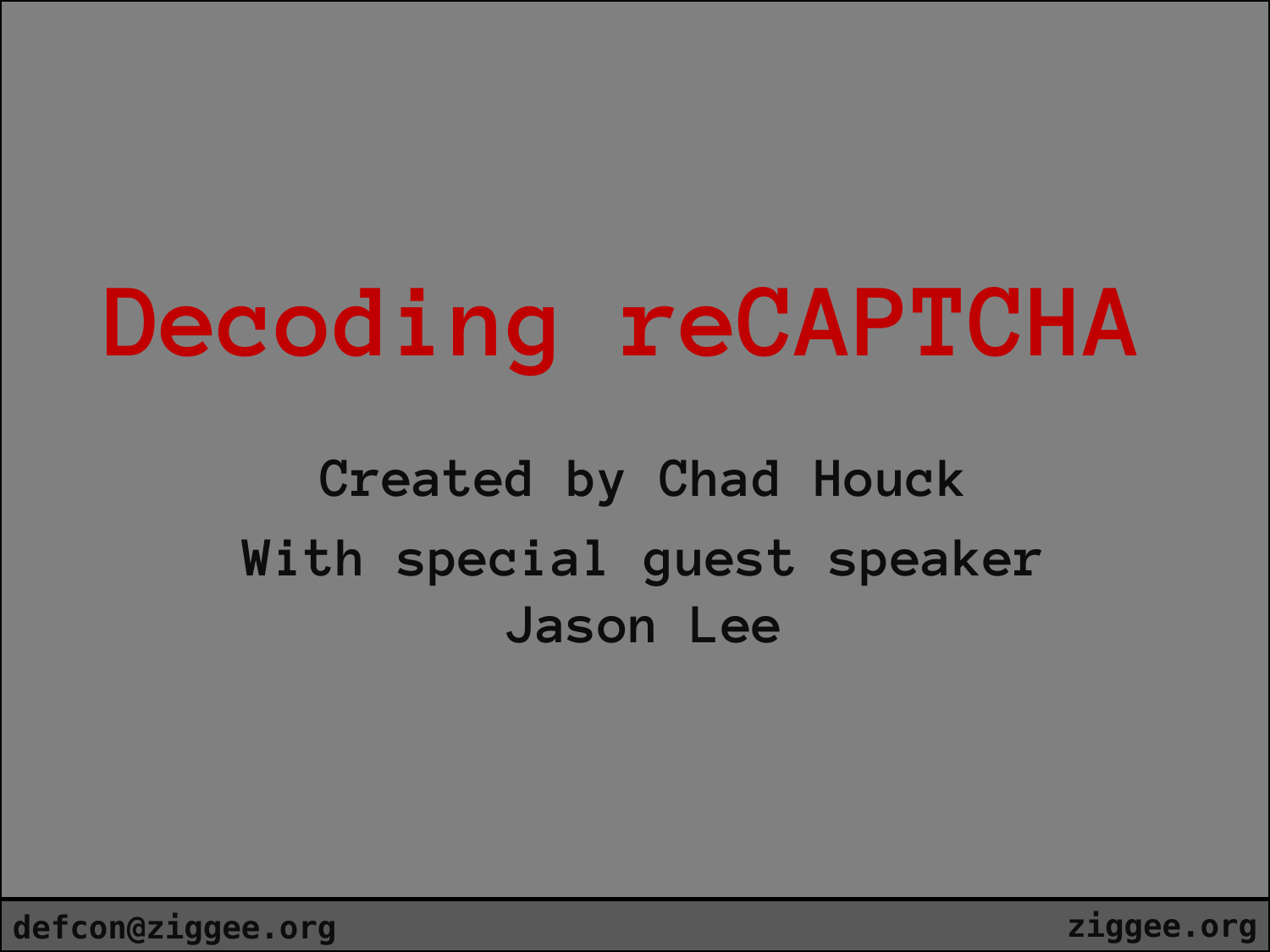

# Decoding reCAPTCHA
Created by Chad Houck
With special guest speaker Jason Lee

ziggee.org
defcon@ziggee.org